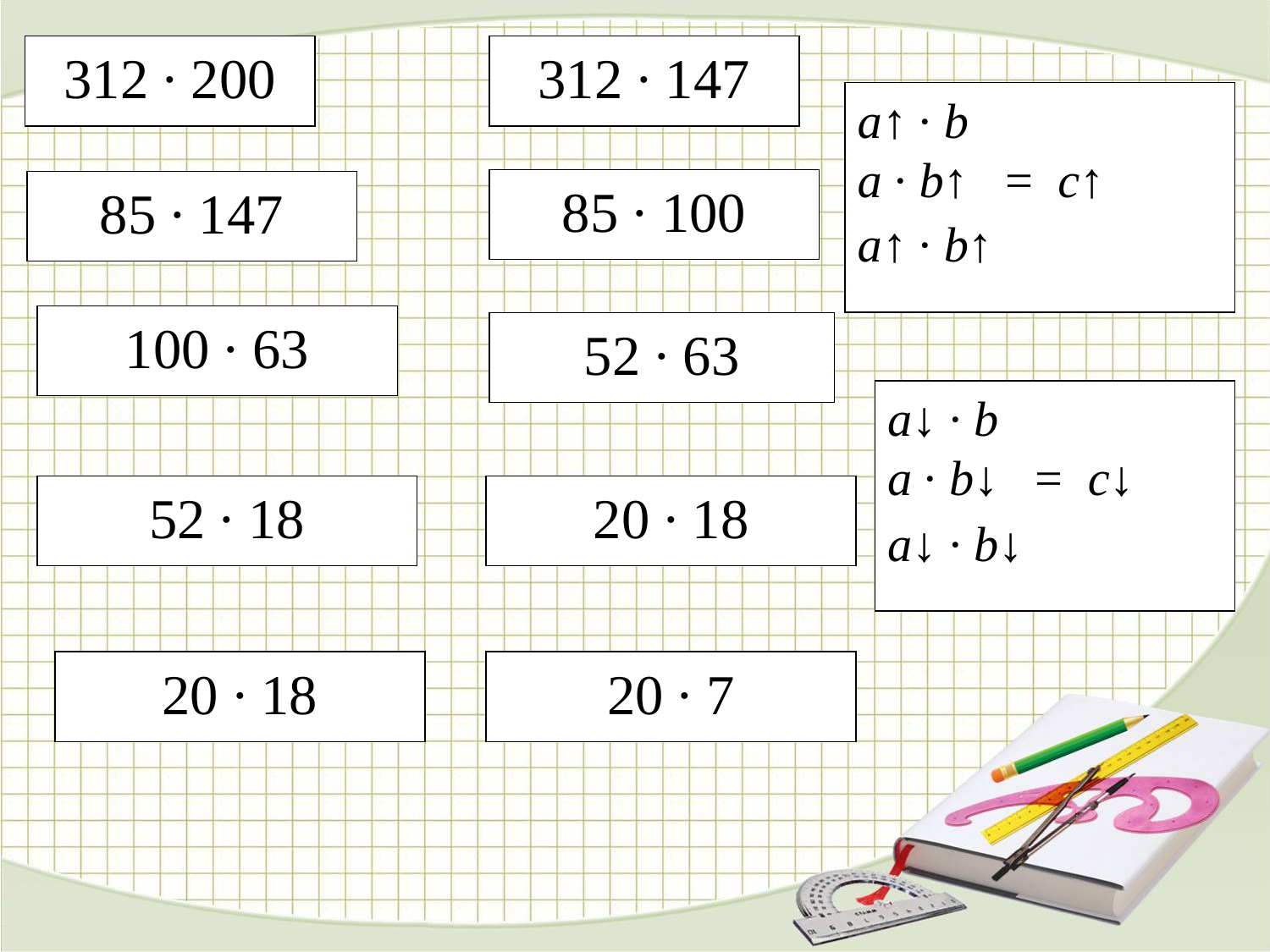

312 ∙ 200
312 ∙ 147

a↑ ∙ b
a ∙ b↑   =  c↑
a↑ ∙ b↑
85 ∙ 100
85 ∙ 147
100 ∙ 63

52 ∙ 63
a↓ ∙ b
a ∙ b↓   =  c↓
a↓ ∙ b↓
52 ∙ 18
20 ∙ 18
20 ∙ 18
20 ∙ 7